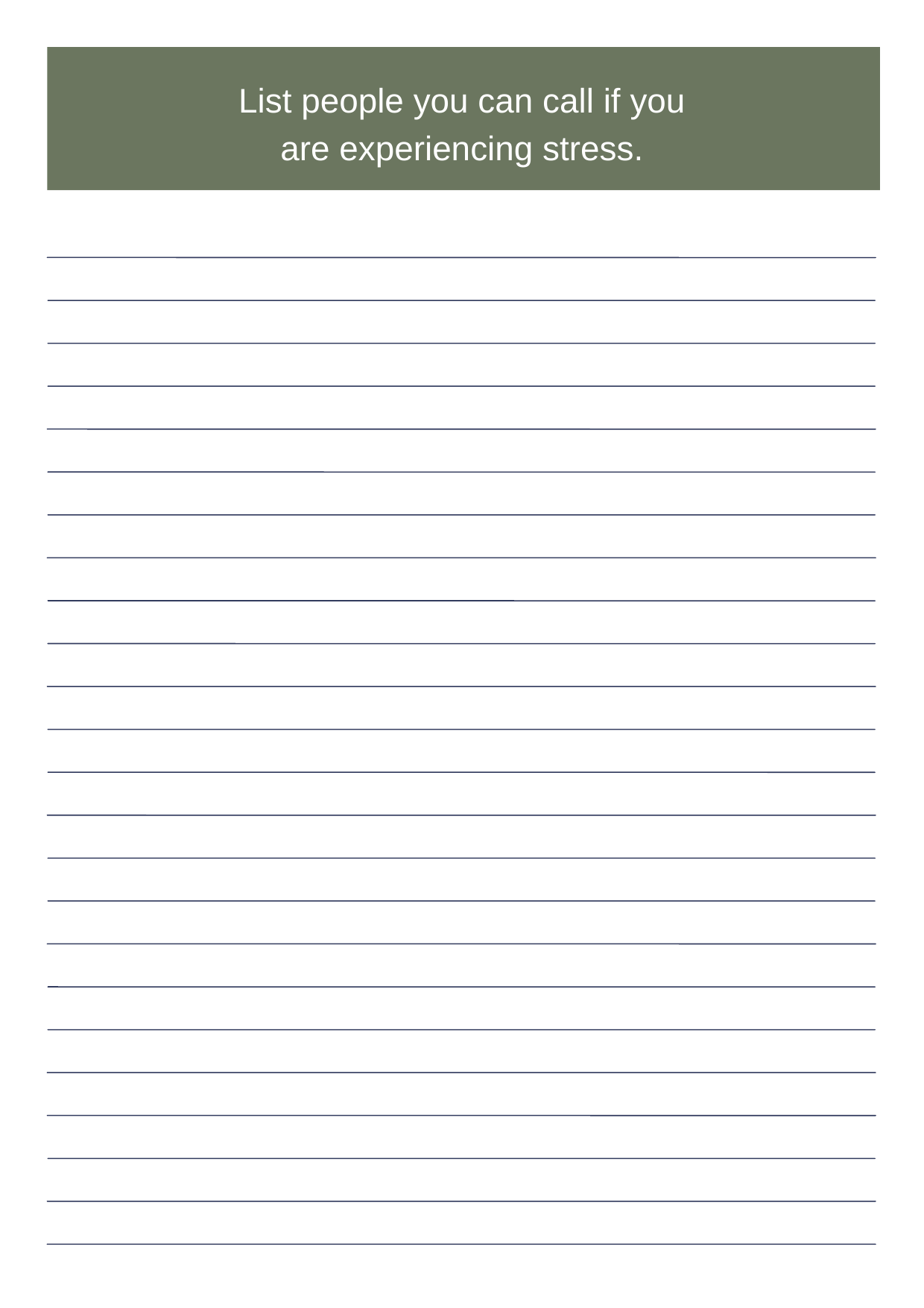

List people you can call if you are experiencing stress.